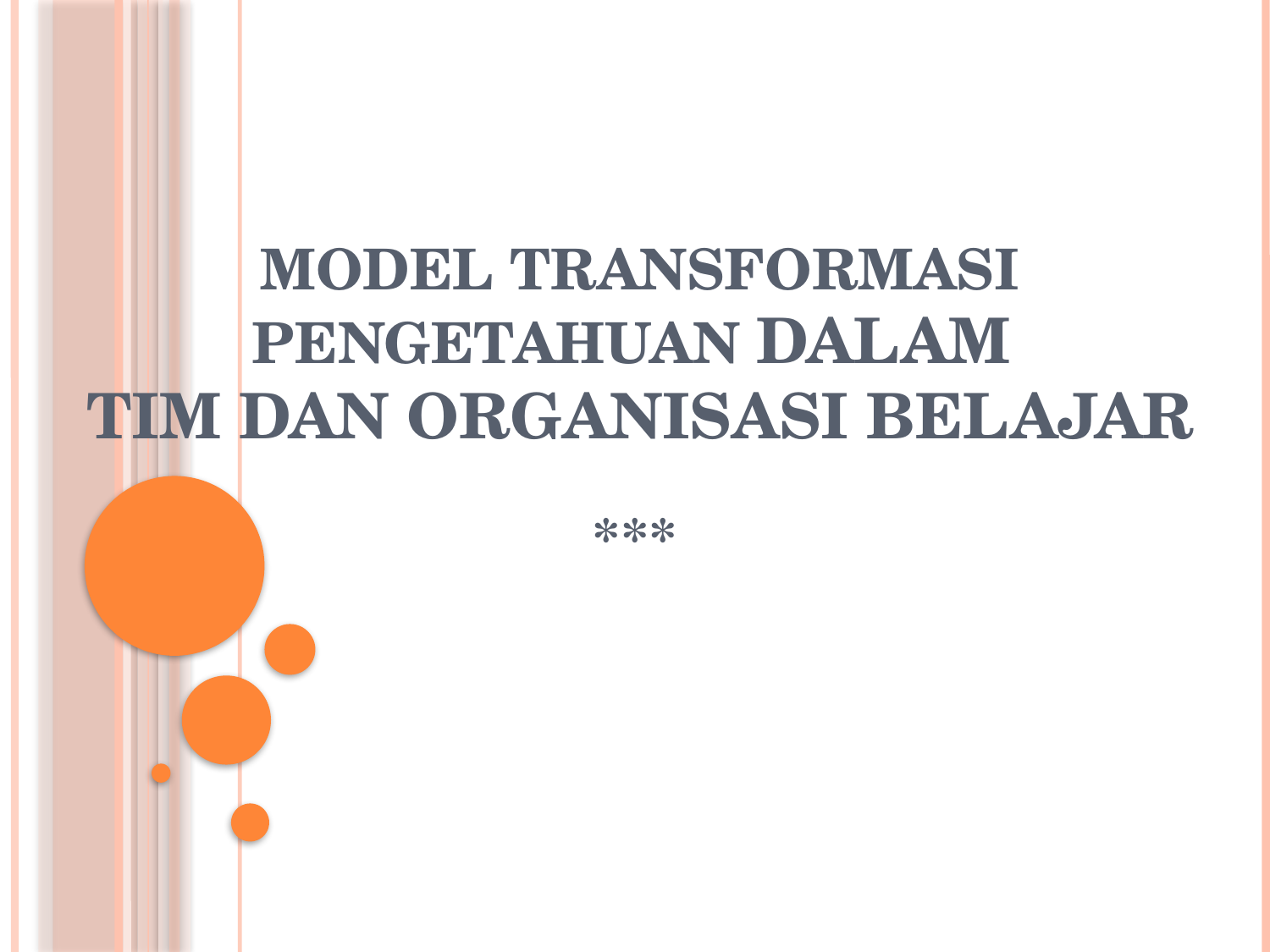

# Model transformasi pengetahuan dalam tim dan organisasi belajar
***